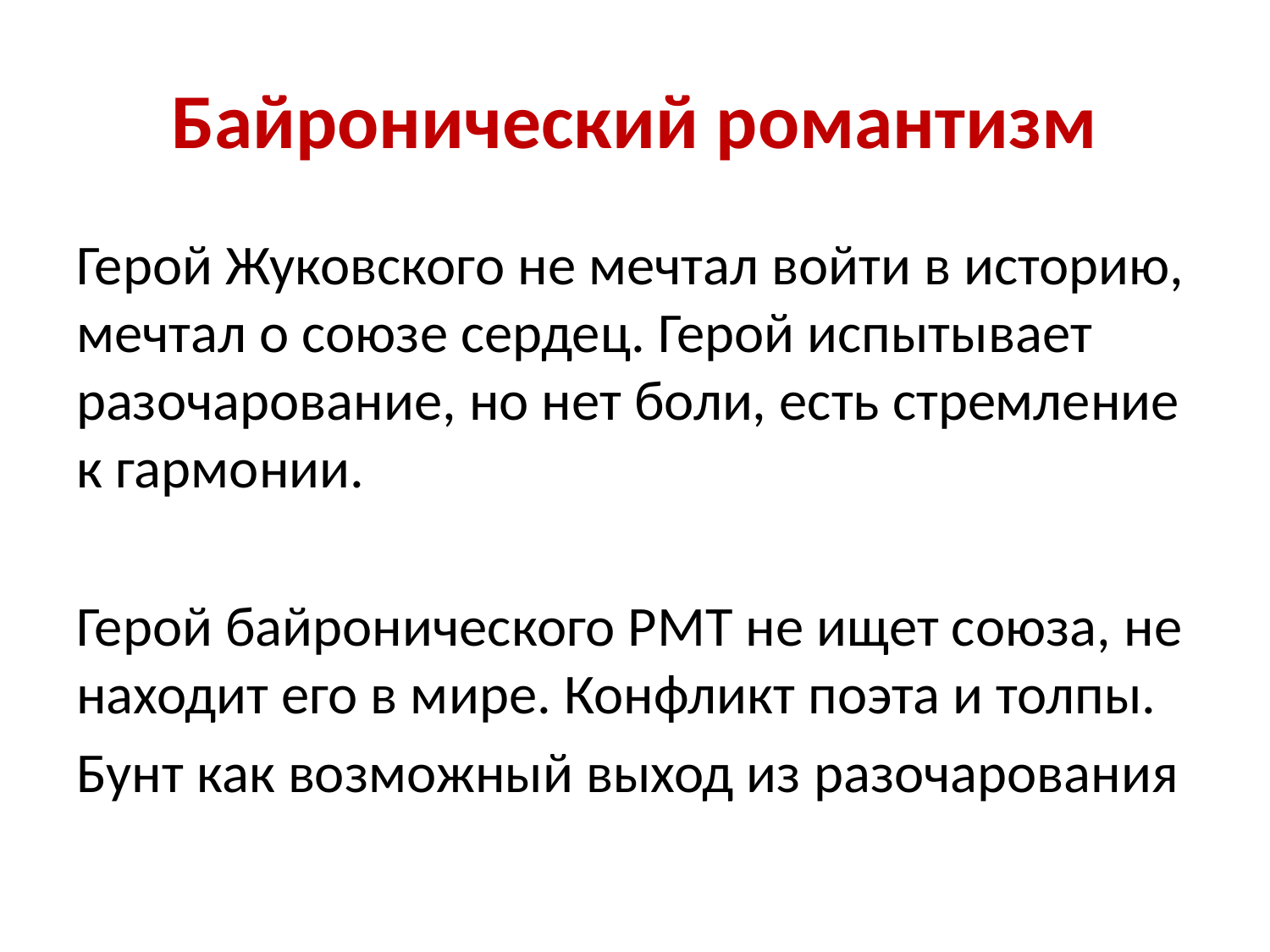

# Байронический романтизм
Герой Жуковского не мечтал войти в историю, мечтал о союзе сердец. Герой испытывает разочарование, но нет боли, есть стремление к гармонии.

Герой байронического РМТ не ищет союза, не находит его в мире. Конфликт поэта и толпы.
Бунт как возможный выход из разочарования